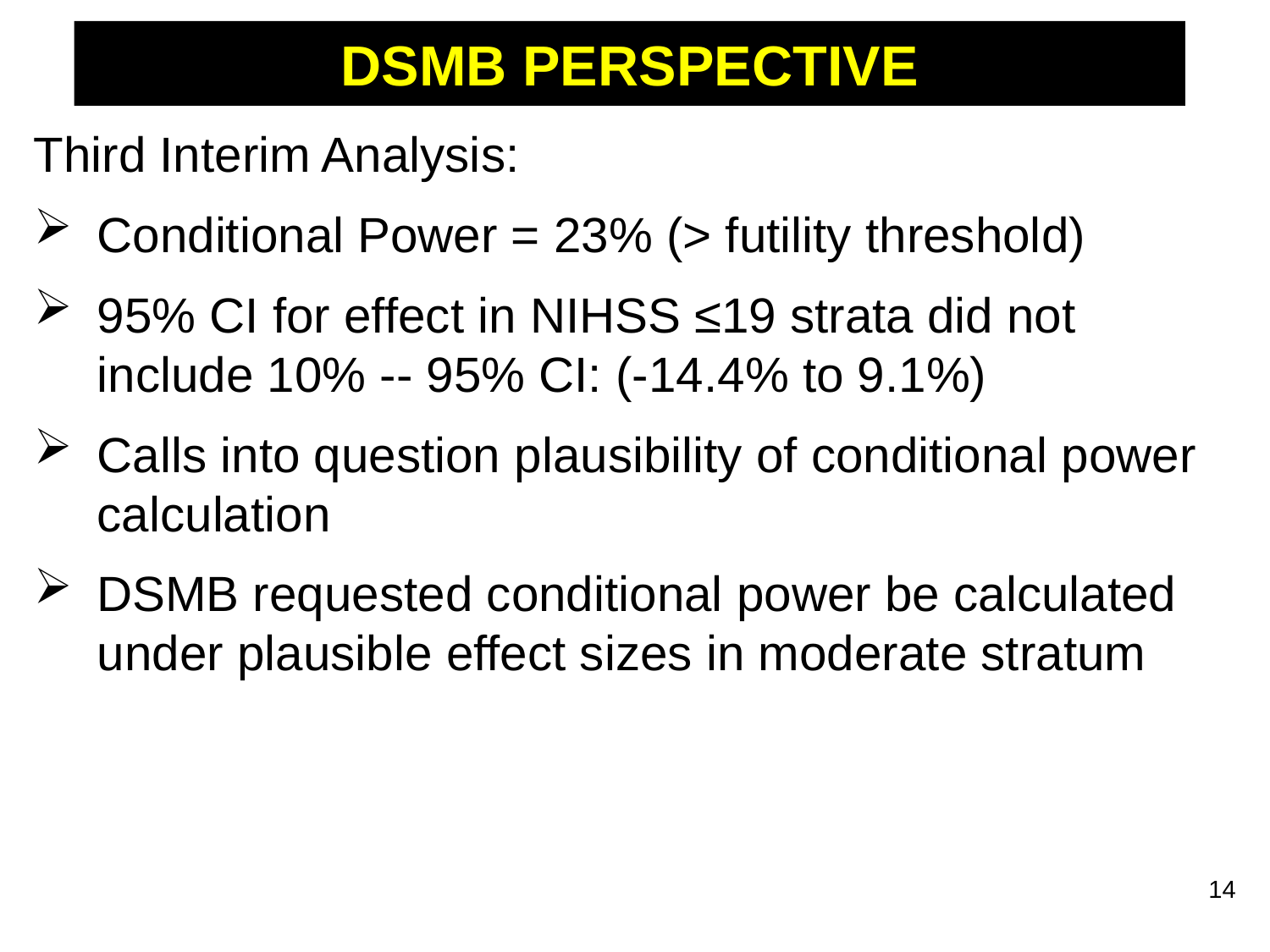

# DSMB PERSPECTIVE
Third Interim Analysis:
Conditional Power = 23% (> futility threshold)
95% CI for effect in NIHSS ≤19 strata did not include 10% -- 95% CI: (-14.4% to 9.1%)
Calls into question plausibility of conditional power calculation
DSMB requested conditional power be calculated under plausible effect sizes in moderate stratum
14